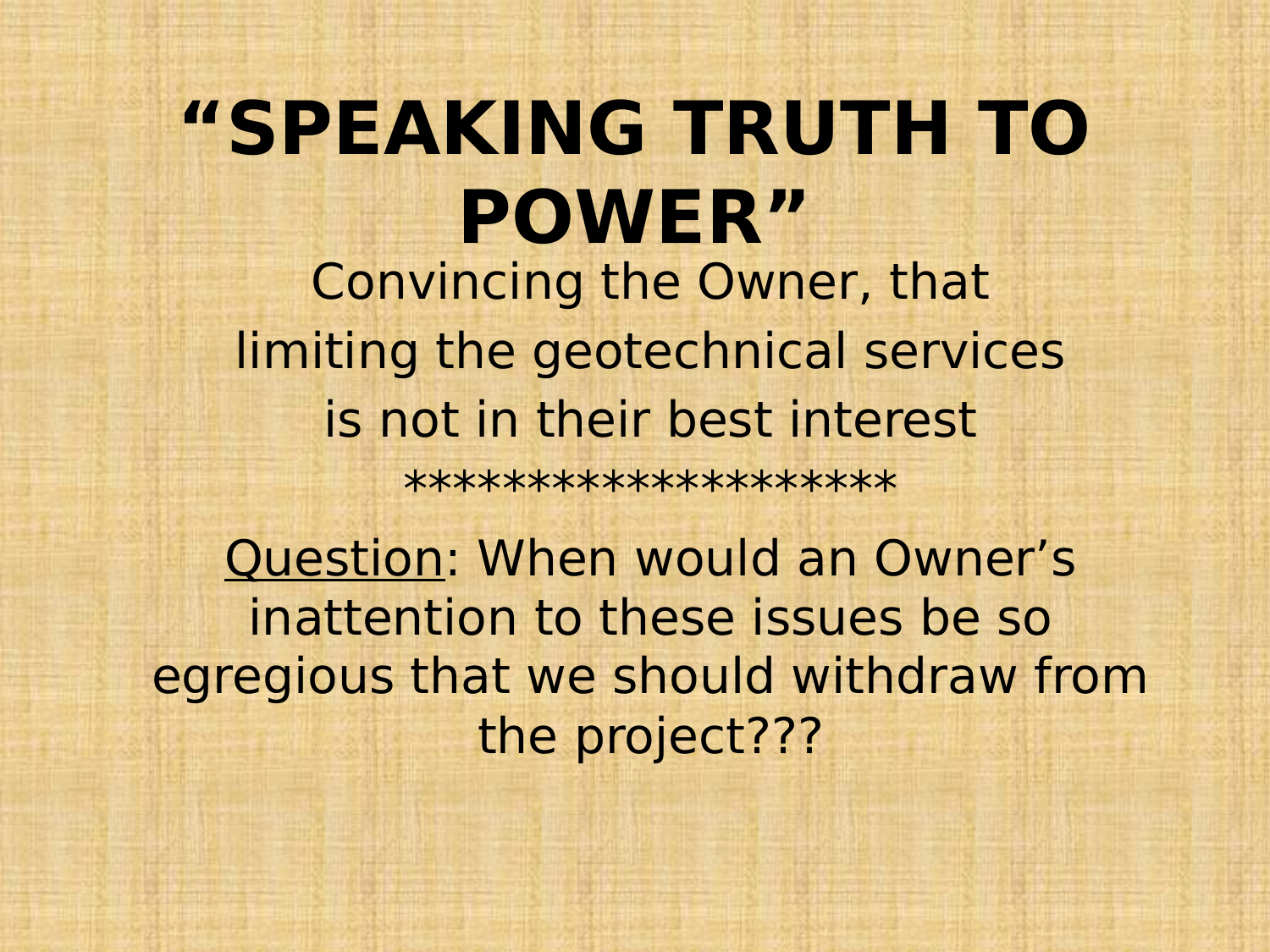

# “SPEAKING TRUTH TO POWER”
Convincing the Owner, that
limiting the geotechnical services
is not in their best interest
********************
Question: When would an Owner’s inattention to these issues be so egregious that we should withdraw from the project???